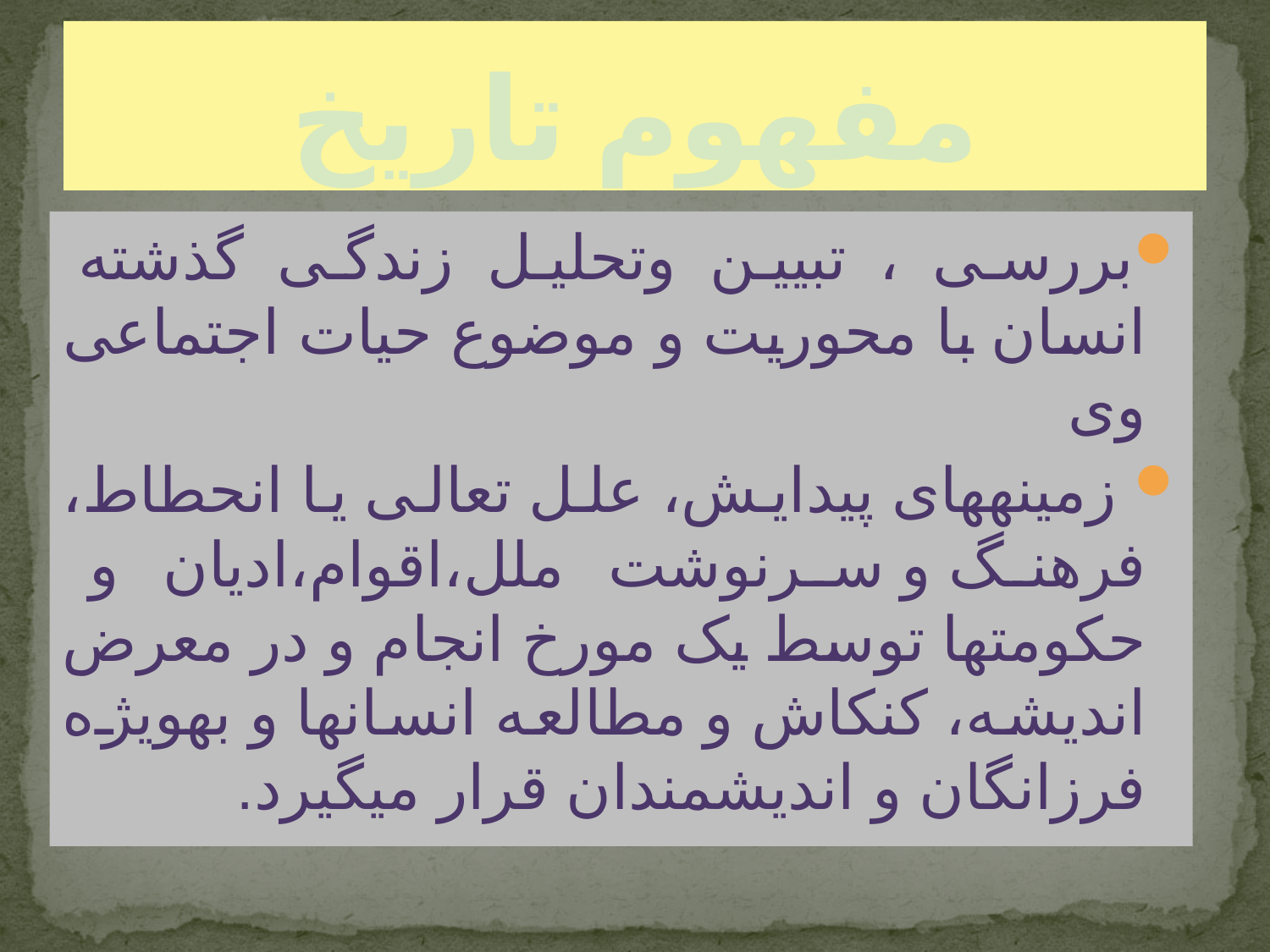

# مفهوم تاریخ
بررسی ، تبیین وتحلیل زندگی گذشته انسان با محوریت و موضوع حیات اجتماعی وی
 زمینه‏های پیدایش، علل تعالی یا انحطاط، فرهنگ و سرنوشت ملل،اقوام،ادیان و حکومتها توسط یک مورخ انجام و در معرض اندیشه، کنکاش و مطالعه انسان‏ها و به‏ویژه فرزانگان و اندیشمندان قرار می‏گیرد.